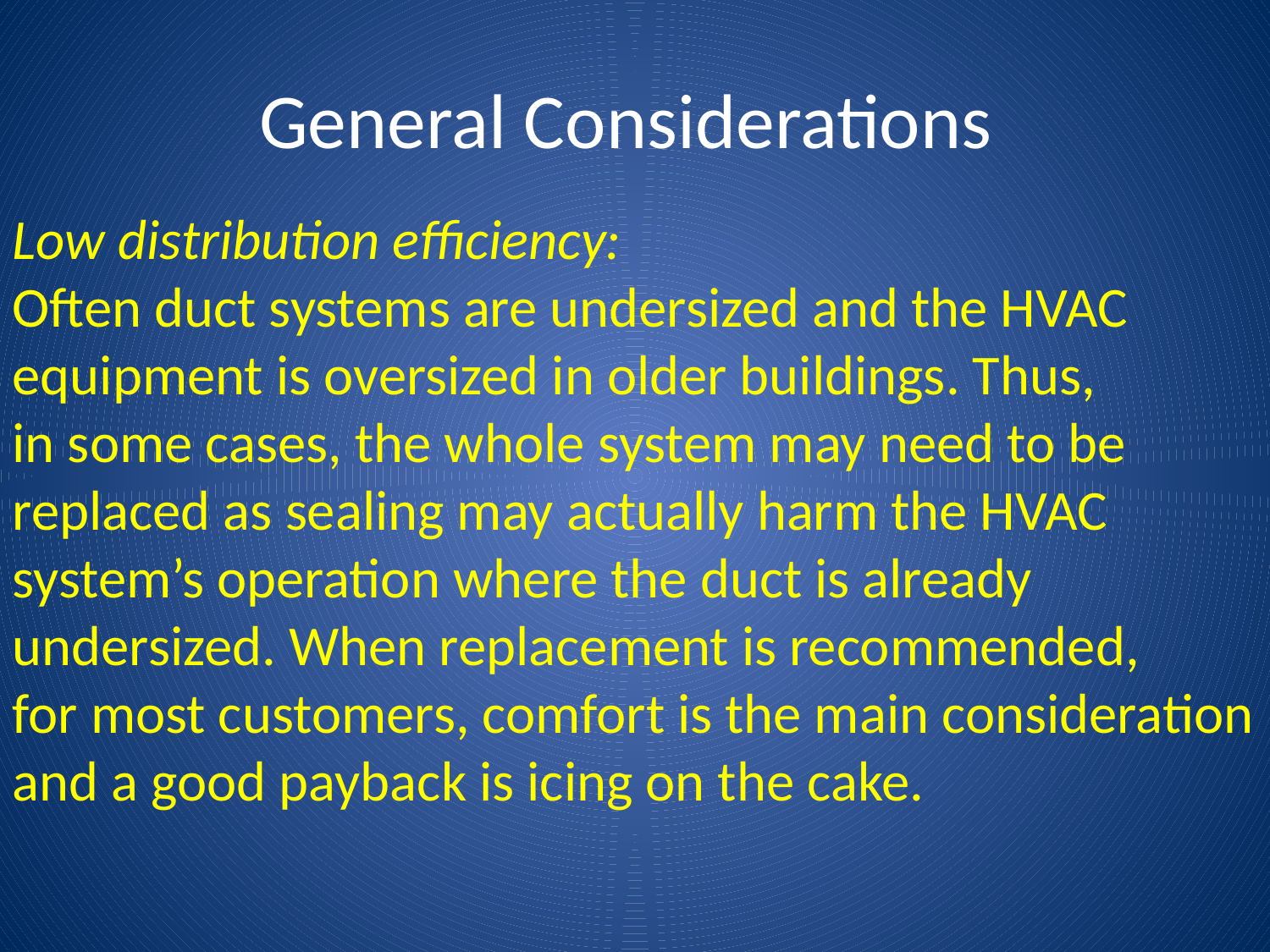

# General Considerations
Low distribution efficiency:
Often duct systems are undersized and the HVAC
equipment is oversized in older buildings. Thus,
in some cases, the whole system may need to be
replaced as sealing may actually harm the HVAC
system’s operation where the duct is already
undersized. When replacement is recommended,
for most customers, comfort is the main consideration and a good payback is icing on the cake.